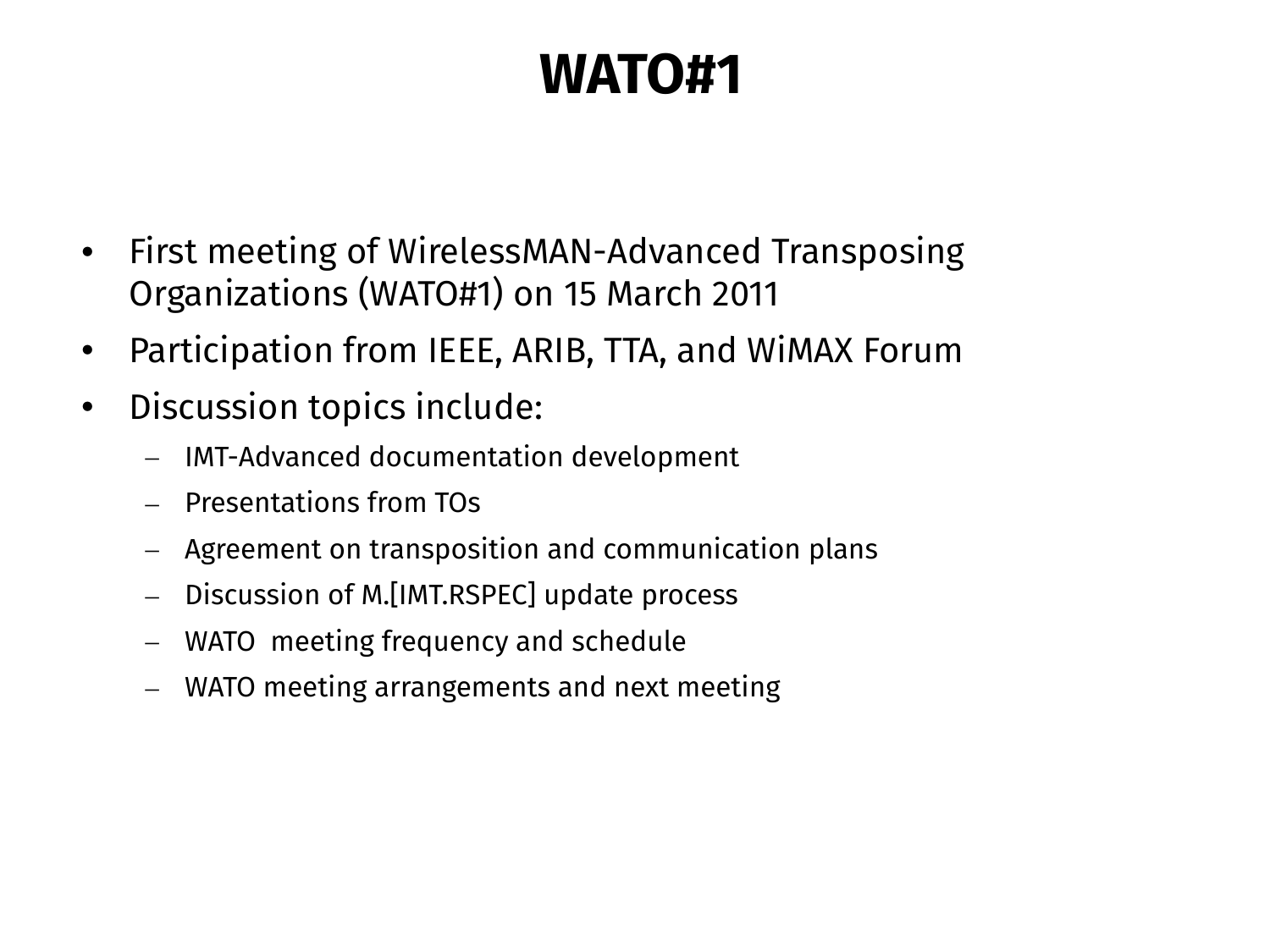

WATO#1
First meeting of WirelessMAN-Advanced Transposing Organizations (WATO#1) on 15 March 2011
Participation from IEEE, ARIB, TTA, and WiMAX Forum
Discussion topics include:
IMT-Advanced documentation development
Presentations from TOs
Agreement on transposition and communication plans
Discussion of M.[IMT.RSPEC] update process
WATO  meeting frequency and schedule
WATO meeting arrangements and next meeting